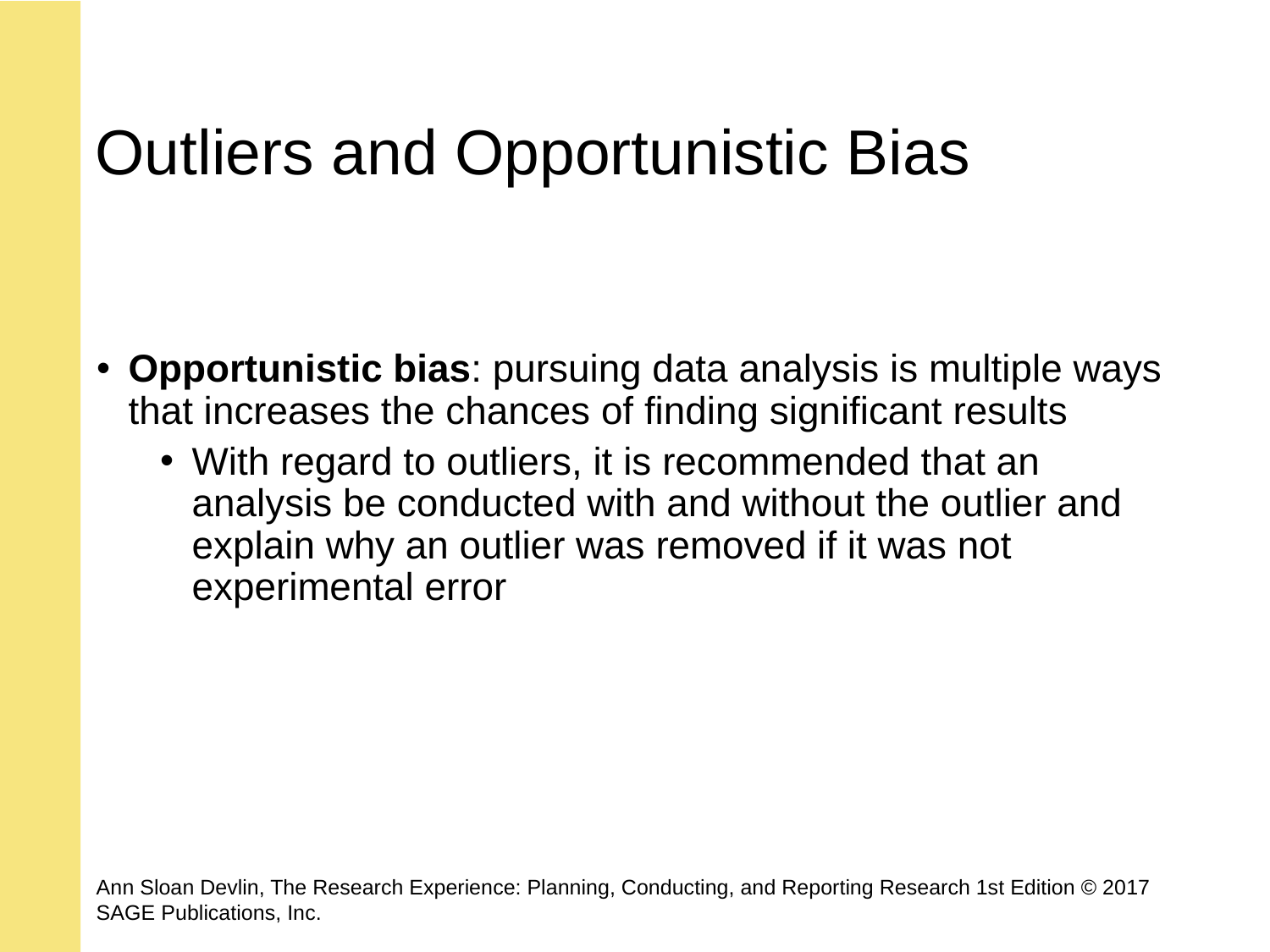

# Outliers and Opportunistic Bias
Opportunistic bias: pursuing data analysis is multiple ways that increases the chances of finding significant results
With regard to outliers, it is recommended that an analysis be conducted with and without the outlier and explain why an outlier was removed if it was not experimental error